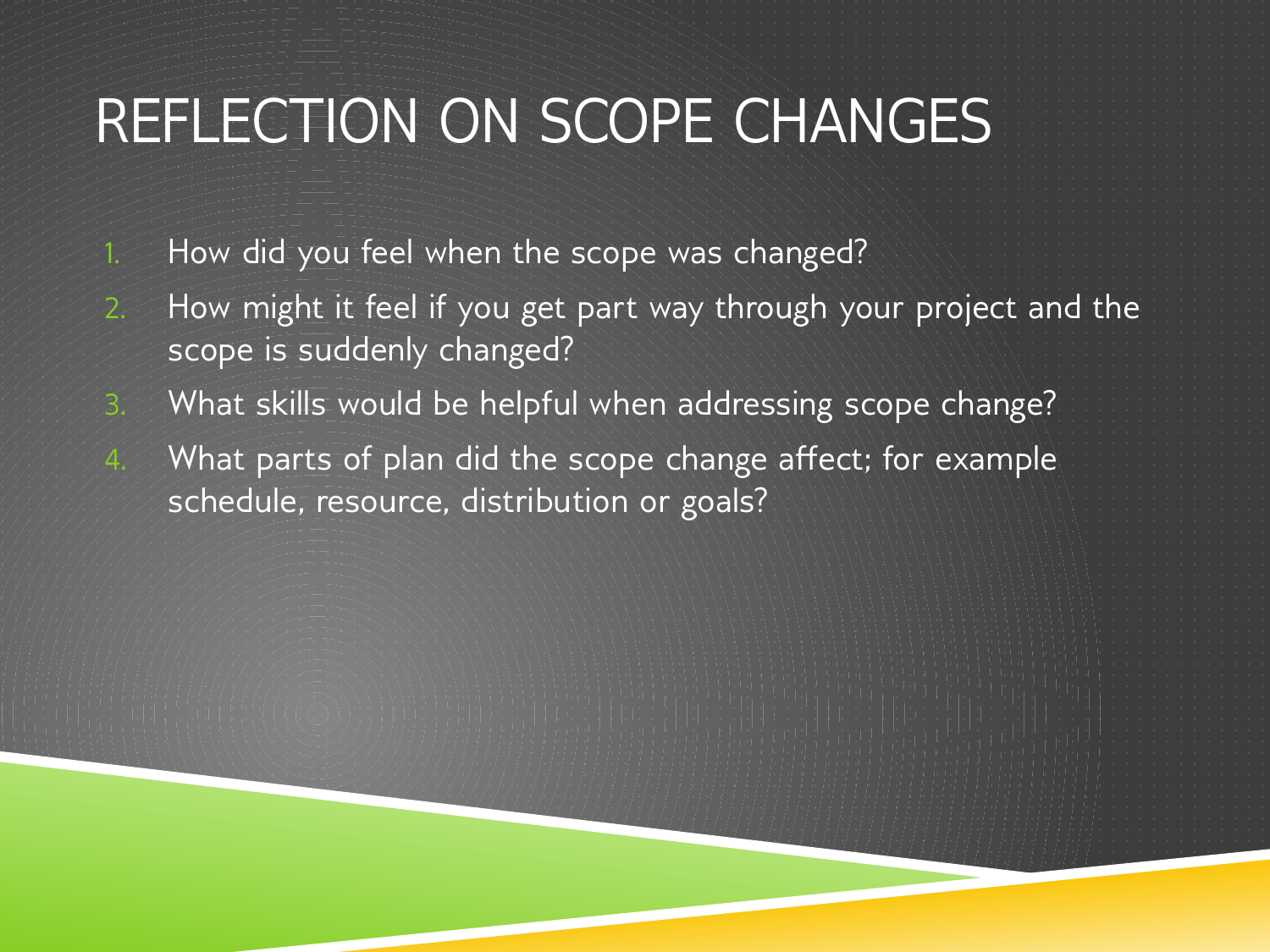

# REFLECTION on Scope Changes
How did you feel when the scope was changed?
How might it feel if you get part way through your project and the scope is suddenly changed?
What skills would be helpful when addressing scope change?
What parts of plan did the scope change affect; for example schedule, resource, distribution or goals?